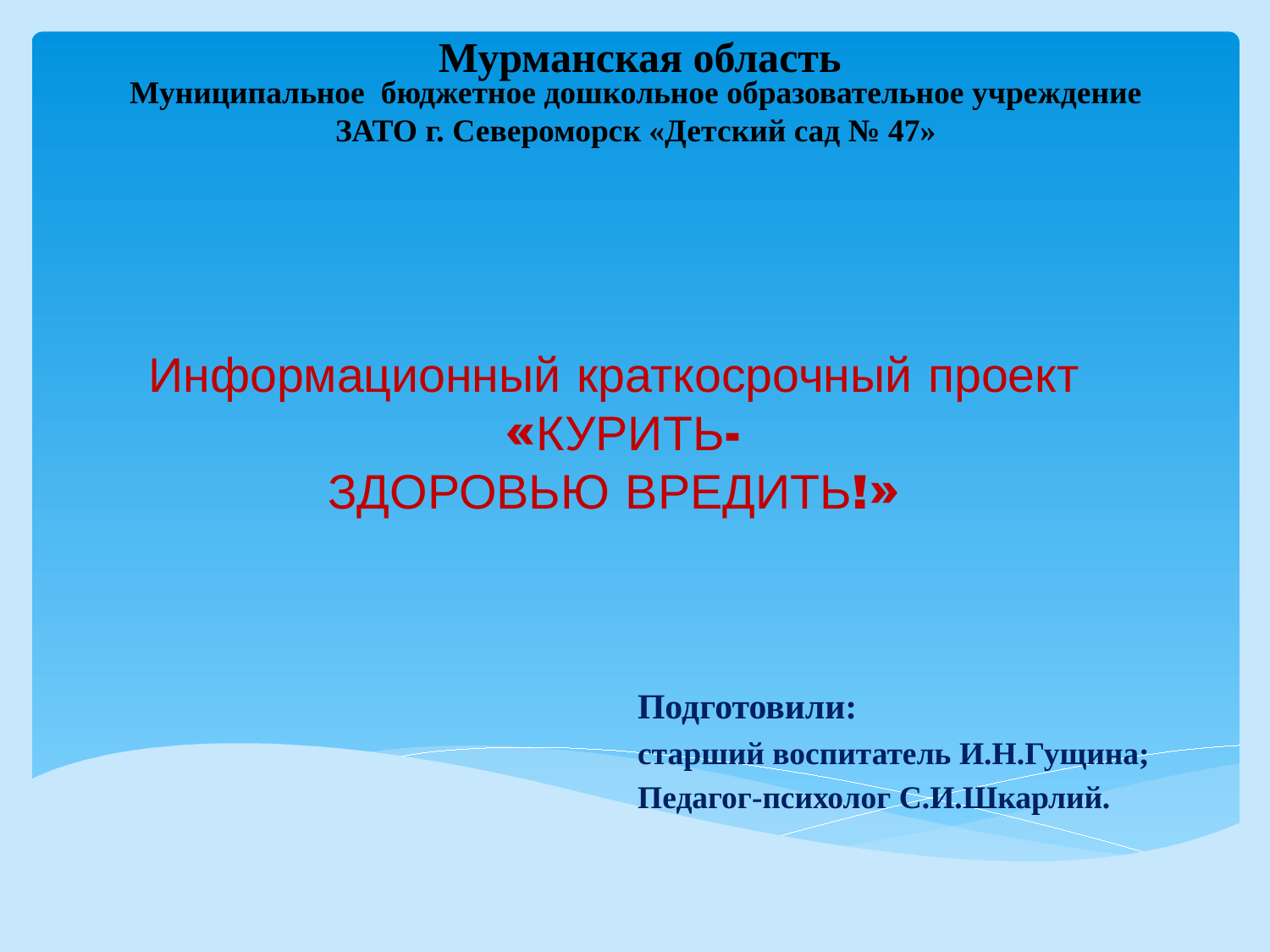

Мурманская область
Муниципальное  бюджетное дошкольное образовательное учреждение
ЗАТО г. Североморск «Детский сад № 47»
# Информационный краткосрочный проект  «КУРИТЬ- ЗДОРОВЬЮ ВРЕДИТЬ!»
Подготовили:
старший воспитатель И.Н.Гущина;
Педагог-психолог С.И.Шкарлий.